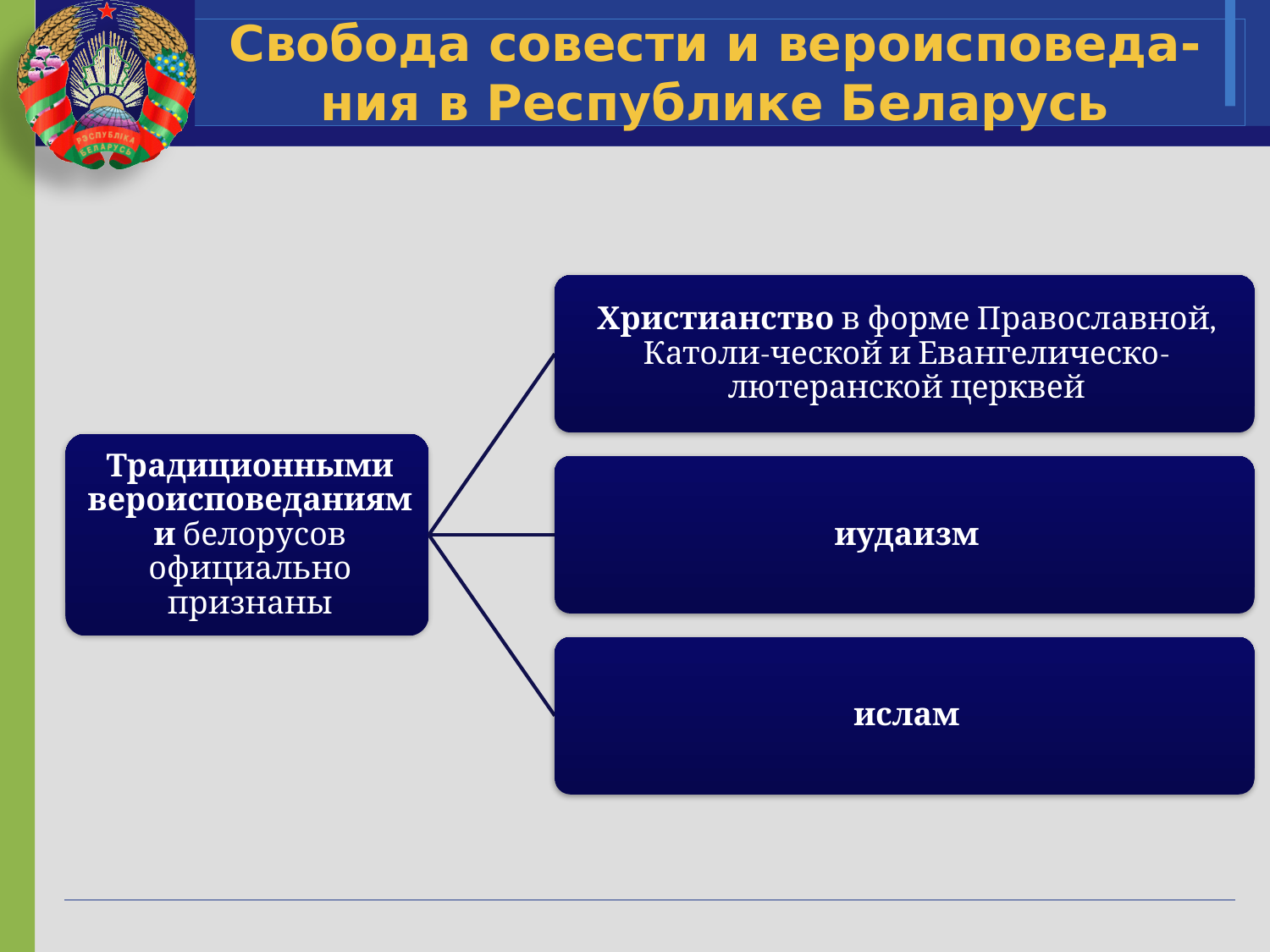

# Свобода совести и вероисповеда-ния в Республике Беларусь
Традиционными вероисповеданиями белорусов официально признаны

Христианство в форме Православной, Католи-ческой и Евангелическо-лютеранской церквей

иудаизм

ислам